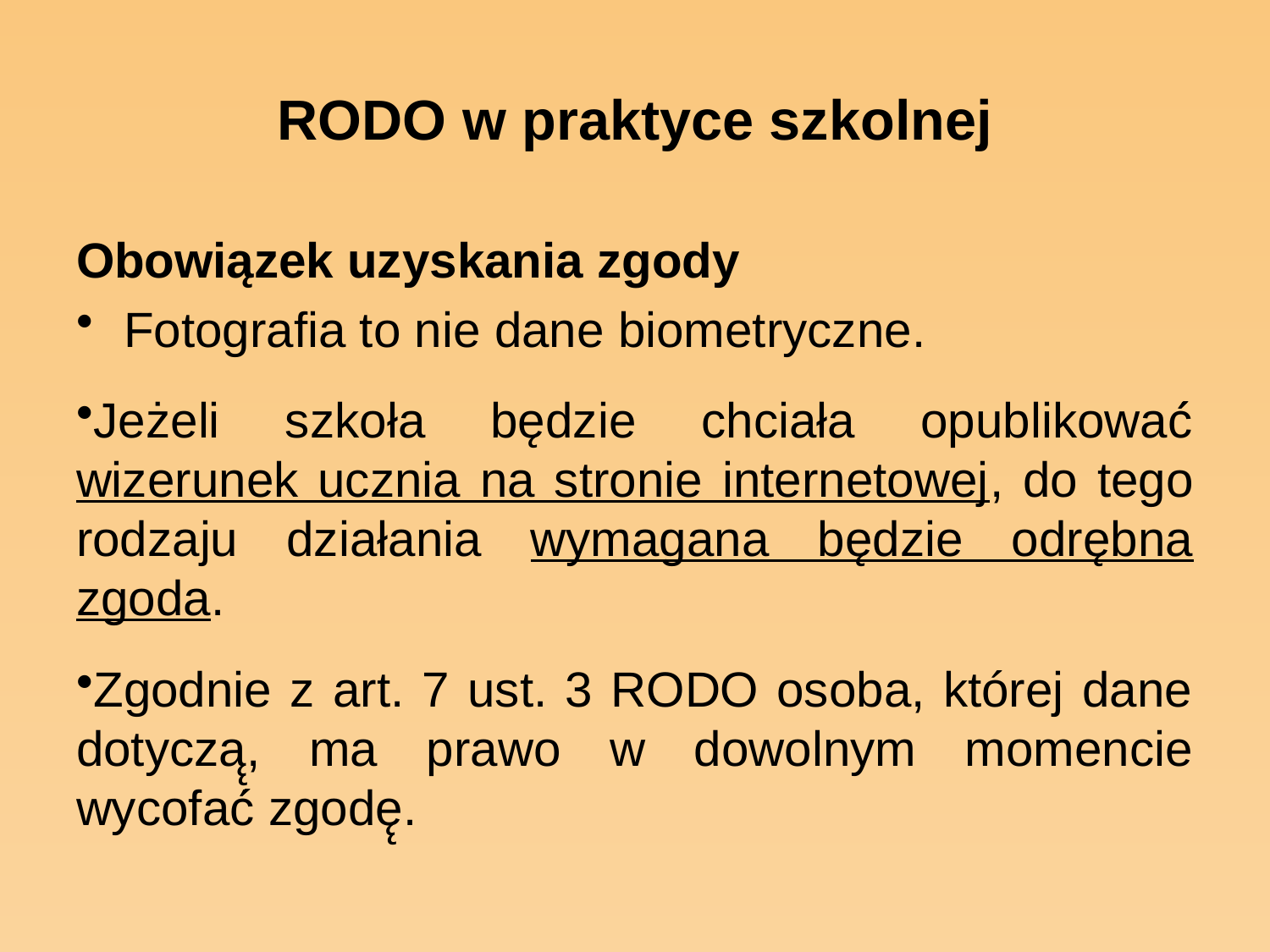

# RODO w praktyce szkolnej
Obowiązek uzyskania zgody
Fotografia to nie dane biometryczne.

Jeżeli szkoła będzie chciała opublikować́ wizerunek ucznia na stronie internetowej, do tego rodzaju działania wymagana będzie odrębna zgoda.

Zgodnie z art. 7 ust. 3 RODO osoba, której dane dotyczą̨, ma prawo w dowolnym momencie wycofać́ zgodę̨.